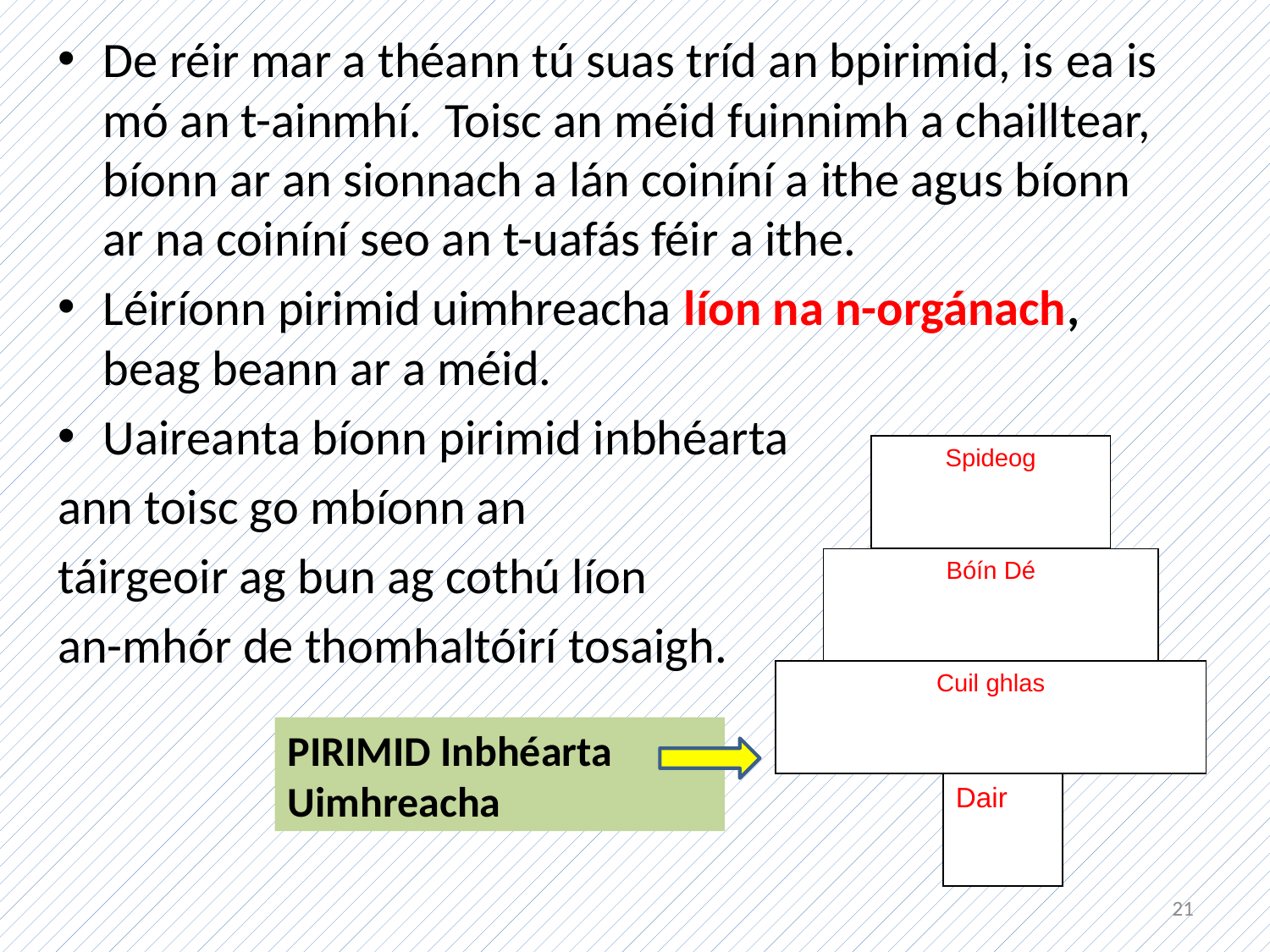

De réir mar a théann tú suas tríd an bpirimid, is ea is mó an t-ainmhí.  Toisc an méid fuinnimh a chailltear, bíonn ar an sionnach a lán coiníní a ithe agus bíonn ar na coiníní seo an t-uafás féir a ithe.
Léiríonn pirimid uimhreacha líon na n-orgánach, beag beann ar a méid.
Uaireanta bíonn pirimid inbhéarta
ann toisc go mbíonn an
táirgeoir ag bun ag cothú líon
an-mhór de thomhaltóirí tosaigh.

Spideog
Bóín Dé
Cuil ghlas
Dair
PIRIMID Inbhéarta Uimhreacha

21